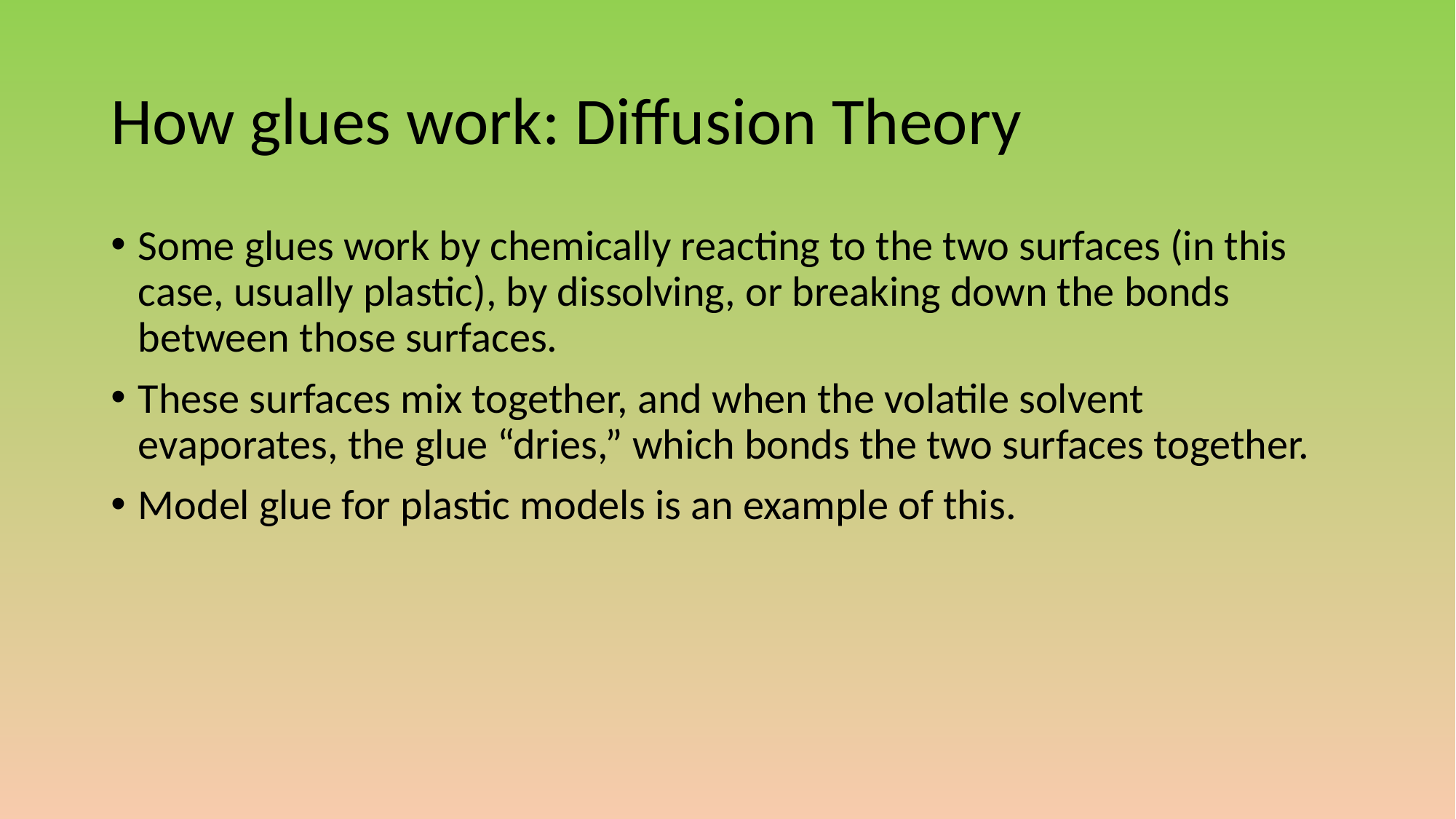

# How glues work: Diffusion Theory
Some glues work by chemically reacting to the two surfaces (in this case, usually plastic), by dissolving, or breaking down the bonds between those surfaces.
These surfaces mix together, and when the volatile solvent evaporates, the glue “dries,” which bonds the two surfaces together.
Model glue for plastic models is an example of this.